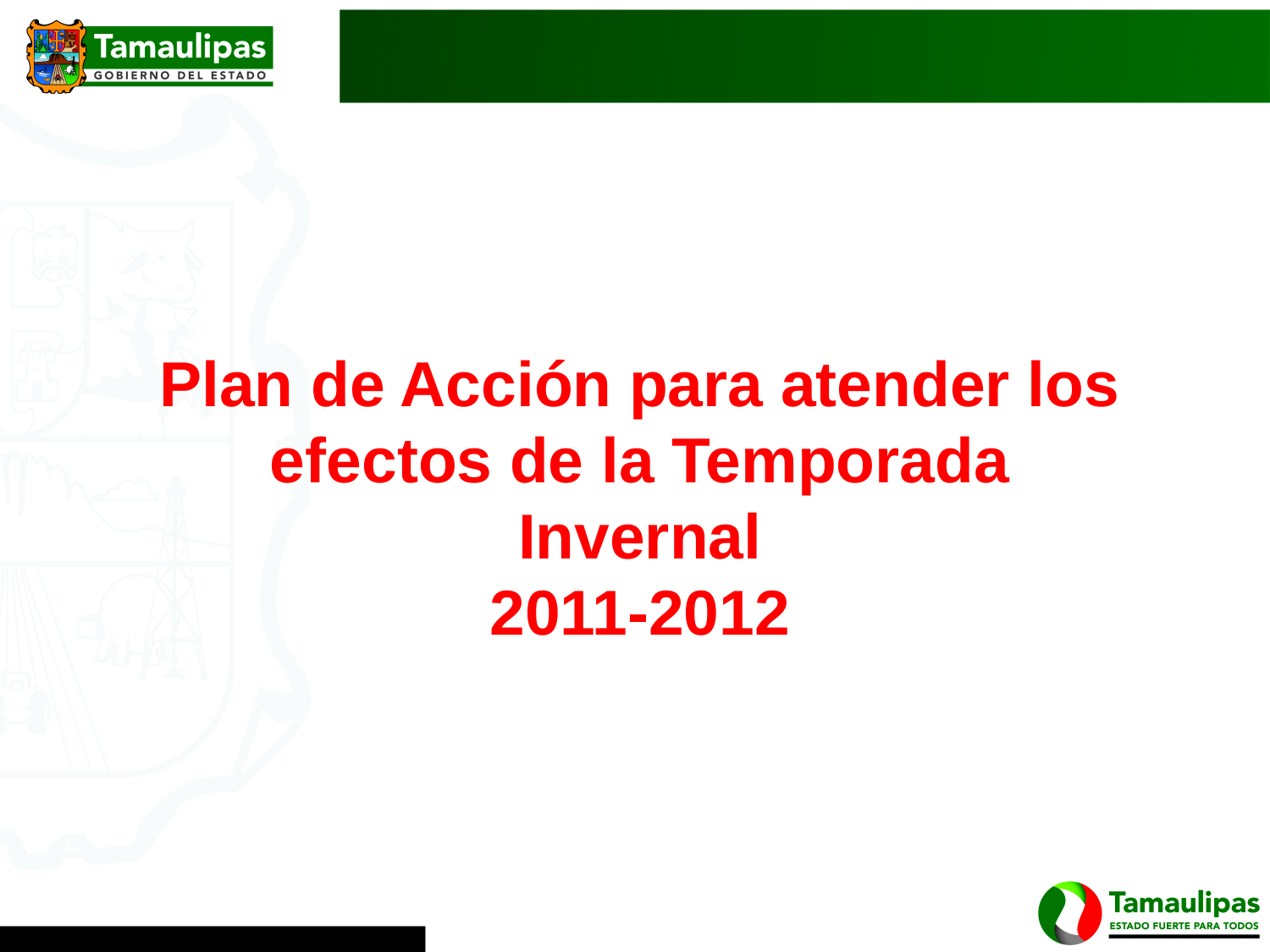

Plan de Acción para atender los efectos de la Temporada Invernal
2011-2012